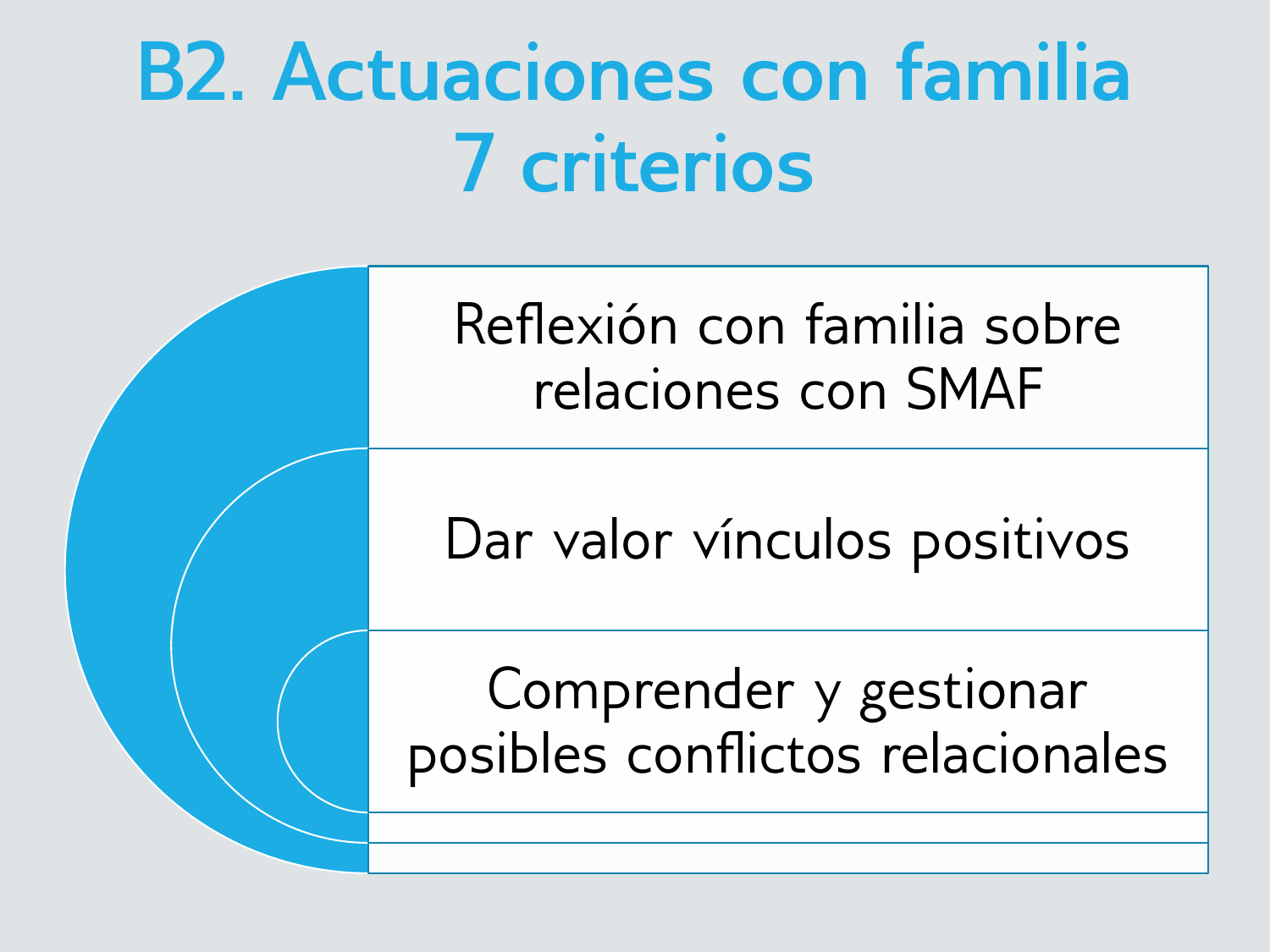

B2. Actuaciones con familia
7 criterios
Reflexión con familia sobre relaciones con SMAF
Dar valor vínculos positivos
Comprender y gestionar posibles conflictos relacionales